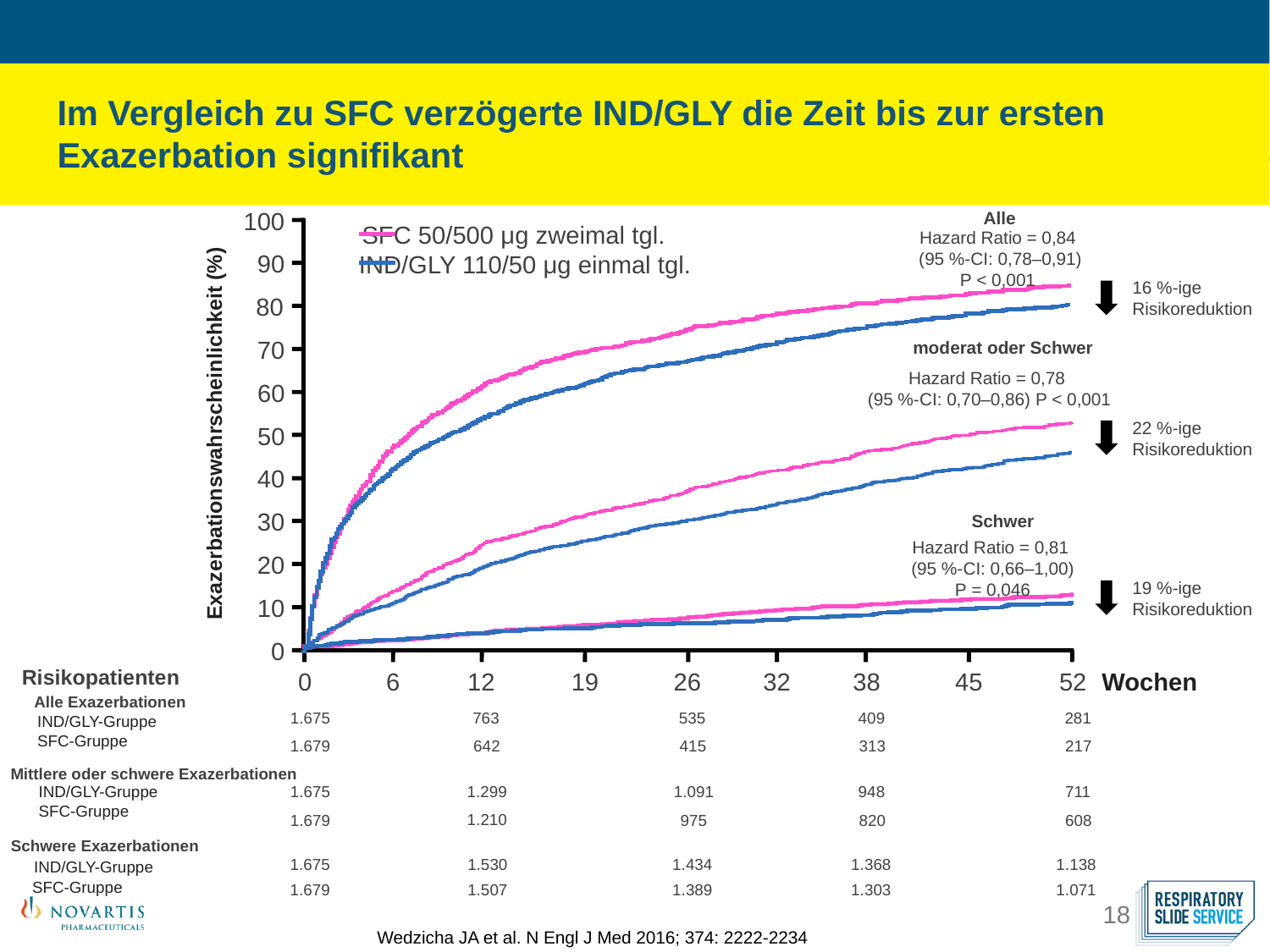

Im Vergleich zu SFC verzögerte IND/GLY die Zeit bis zur ersten Exazerbation signifikant
Alle
100

90

80

70

60

Exazerbationswahrscheinlichkeit (%)
50

40

30

20

10

0

0
6
12
19
26
32
38
45
52
SFC 50/500 μg zweimal tgl.
IND/GLY 110/50 μg einmal tgl.
Hazard Ratio = 0,84
(95 %-CI: 0,78–0,91) P < 0,001
16 %-ige Risikoreduktion

moderat oder Schwer
Hazard Ratio = 0,78
 (95 %-CI: 0,70–0,86) P < 0,001
22 %-ige Risikoreduktion

Schwer
Hazard Ratio = 0,81
(95 %-CI: 0,66–1,00) P = 0,046
19 %-ige Risikoreduktion

Risikopatienten
Wochen
Alle Exazerbationen
1.675
763
535
409
281
IND/GLY-Gruppe
SFC-Gruppe
1.679
642
415
313
217
Mittlere oder schwere Exazerbationen

IND/GLY-Gruppe
SFC-Gruppe
1.675
1.299
1.091
948
711
1.210
1.679
975
820
608
Schwere Exazerbationen
1.675
1.530
1.434
1.368
1.138
IND/GLY-Gruppe

SFC-Gruppe

1.679
1.507
1.389
1.303
1.071
Wedzicha JA et al. N Engl J Med 2016; 374: 2222-2234